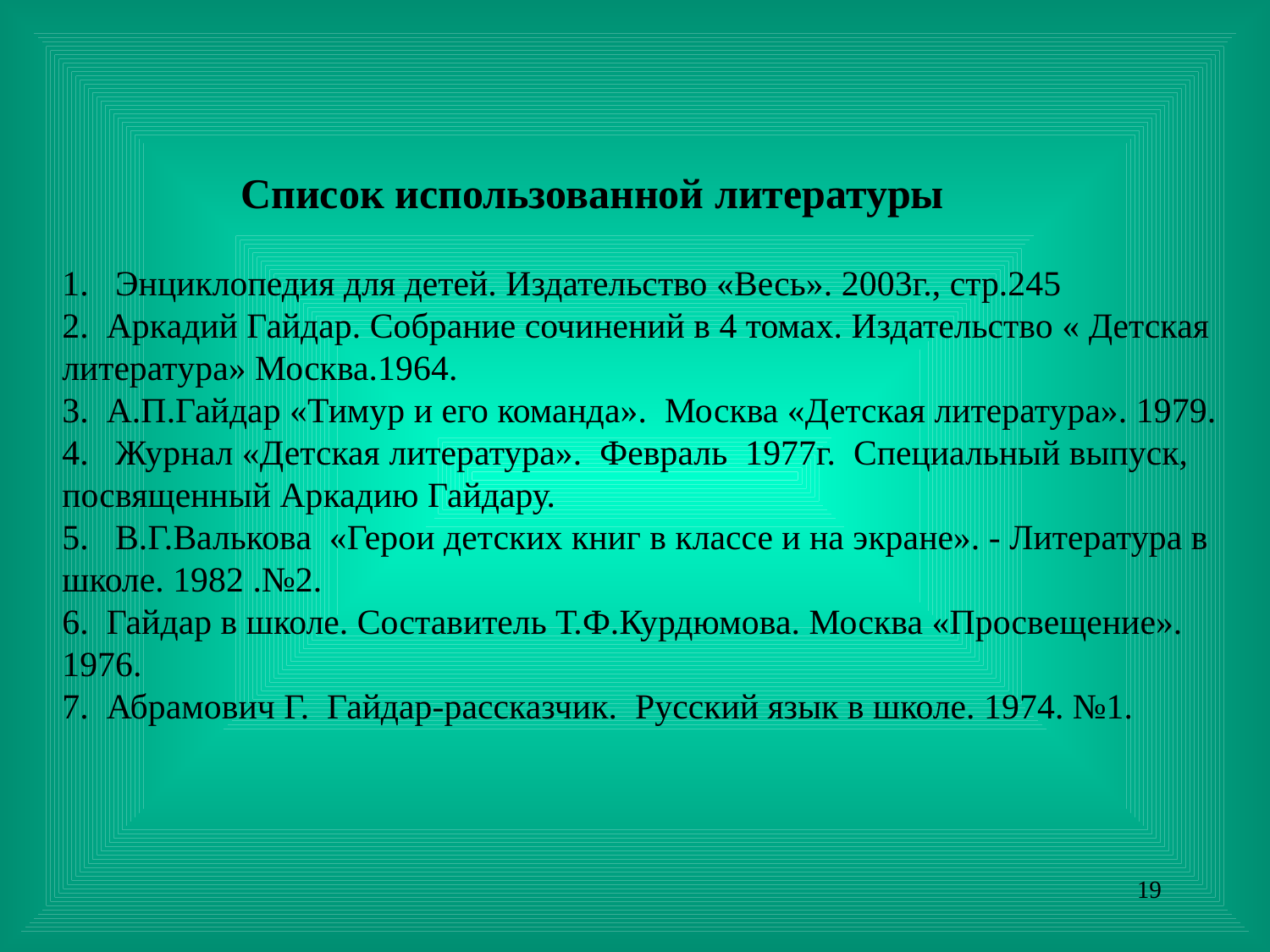

1.   Энциклопедия для детей. Издательство «Весь». 2003г., стр.245
2.  Аркадий Гайдар. Собрание сочинений в 4 томах. Издательство « Детская литература» Москва.1964.
3.  А.П.Гайдар «Тимур и его команда».  Москва «Детская литература». 1979.
4.   Журнал «Детская литература».  Февраль  1977г.  Специальный выпуск, посвященный Аркадию Гайдару.
5.   В.Г.Валькова  «Герои детских книг в классе и на экране». - Литература в школе. 1982 .№2.
6.  Гайдар в школе. Составитель Т.Ф.Курдюмова. Москва «Просвещение». 1976.
7.  Абрамович Г.  Гайдар-рассказчик.  Русский язык в школе. 1974. №1.

Список использованной литературы

19